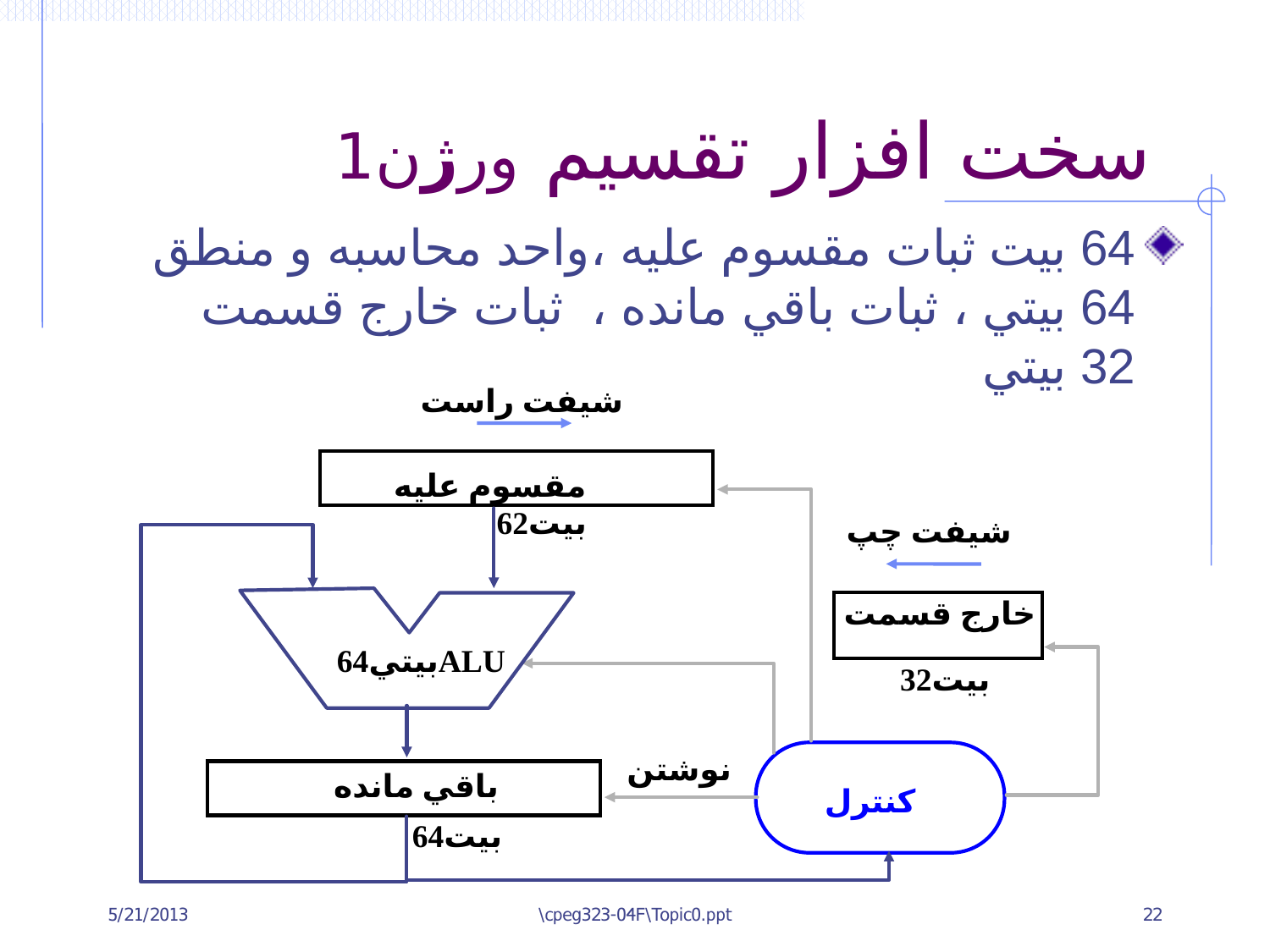

# سخت افزار تقسيم ورژن1
64 بيت ثبات مقسوم عليه ،واحد محاسبه و منطق 64 بيتي ، ثبات باقي مانده ،  ثبات خارج قسمت 32 بيتي
شيفت راست

مقسوم عليه

62بيت
شيفت چپ

خارج قسمت

64بيتيALU

32بيت

نوشتن

باقي مانده

کنترل

64بيت

5/21/2013
\cpeg323-04F\Topic0.ppt
22